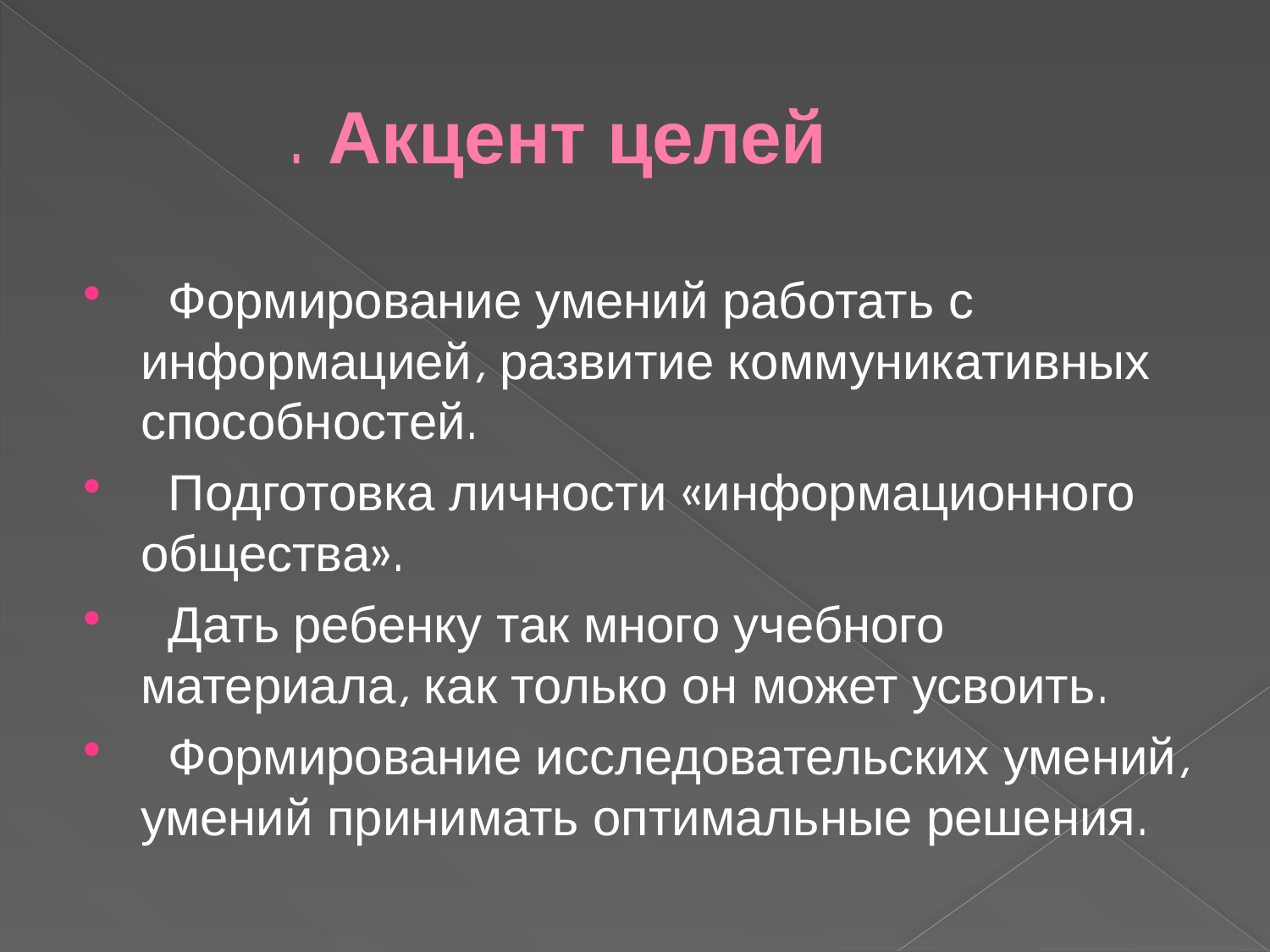

# . Акцент целей
  Формирование умений работать с информацией, развитие коммуникативных способностей.
  Подготовка личности «информационного общества».
  Дать ребенку так много учебного материала, как только он может усвоить.
  Формирование исследовательских умений, умений принимать оптимальные решения.